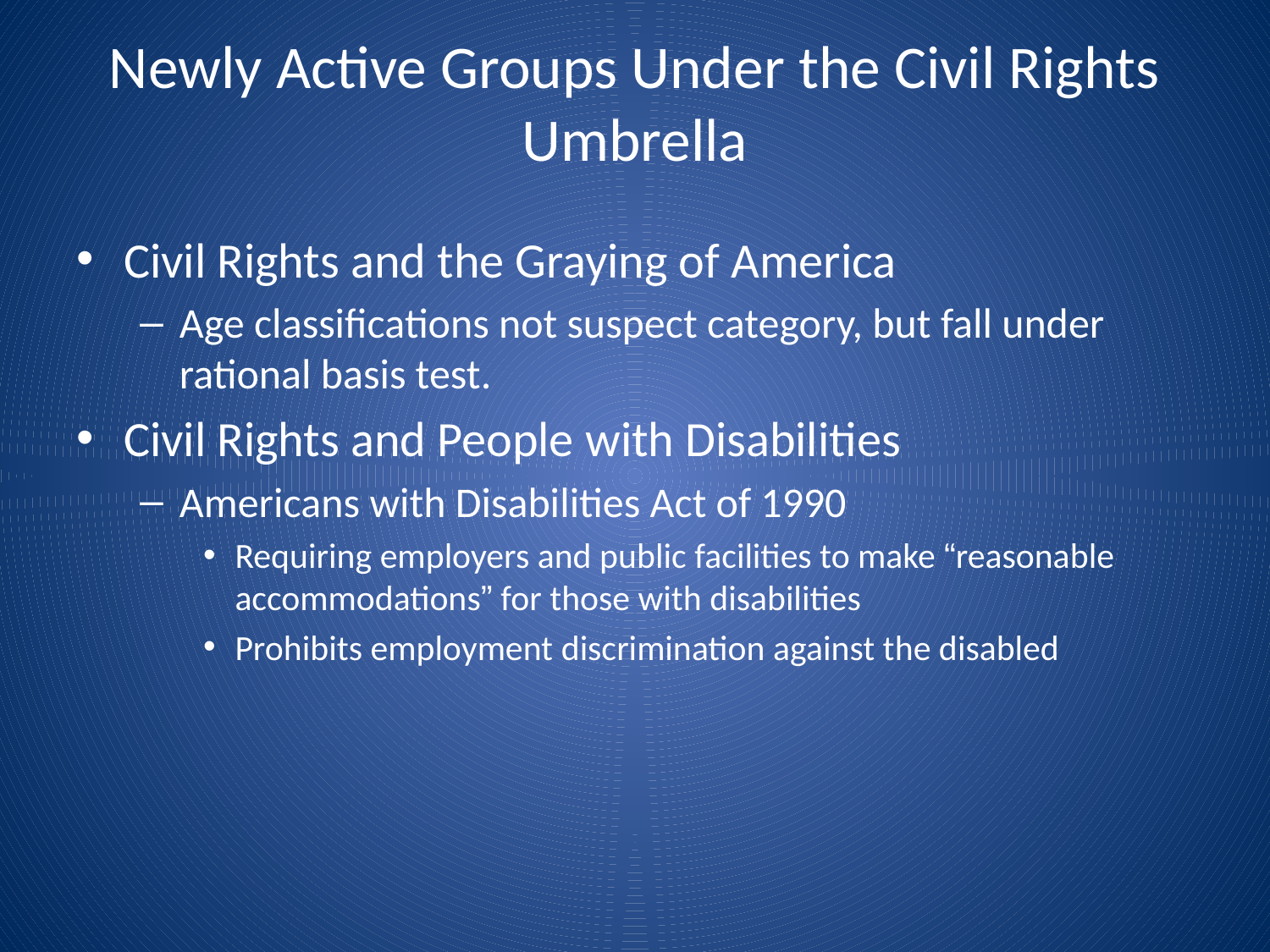

# Newly Active Groups Under the Civil Rights Umbrella
Civil Rights and the Graying of America
Age classifications not suspect category, but fall under rational basis test.
Civil Rights and People with Disabilities
Americans with Disabilities Act of 1990
Requiring employers and public facilities to make “reasonable accommodations” for those with disabilities
Prohibits employment discrimination against the disabled